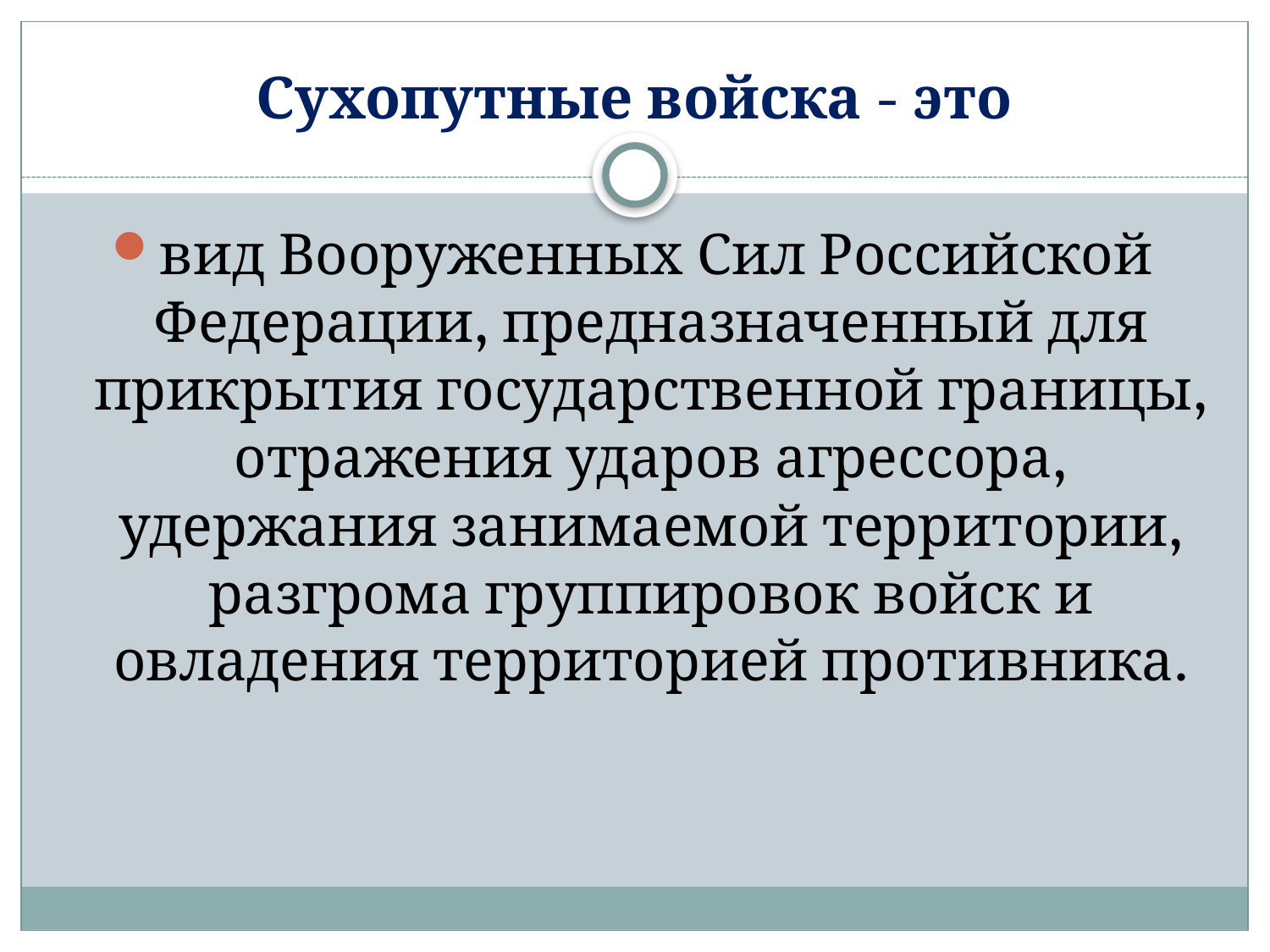

# Сухопутные войска - это
вид Вооруженных Сил Российской Федерации, предназначенный для прикрытия государственной границы, отражения ударов агрессора, удержания занимаемой территории, разгрома группировок войск и овладения территорией противника.